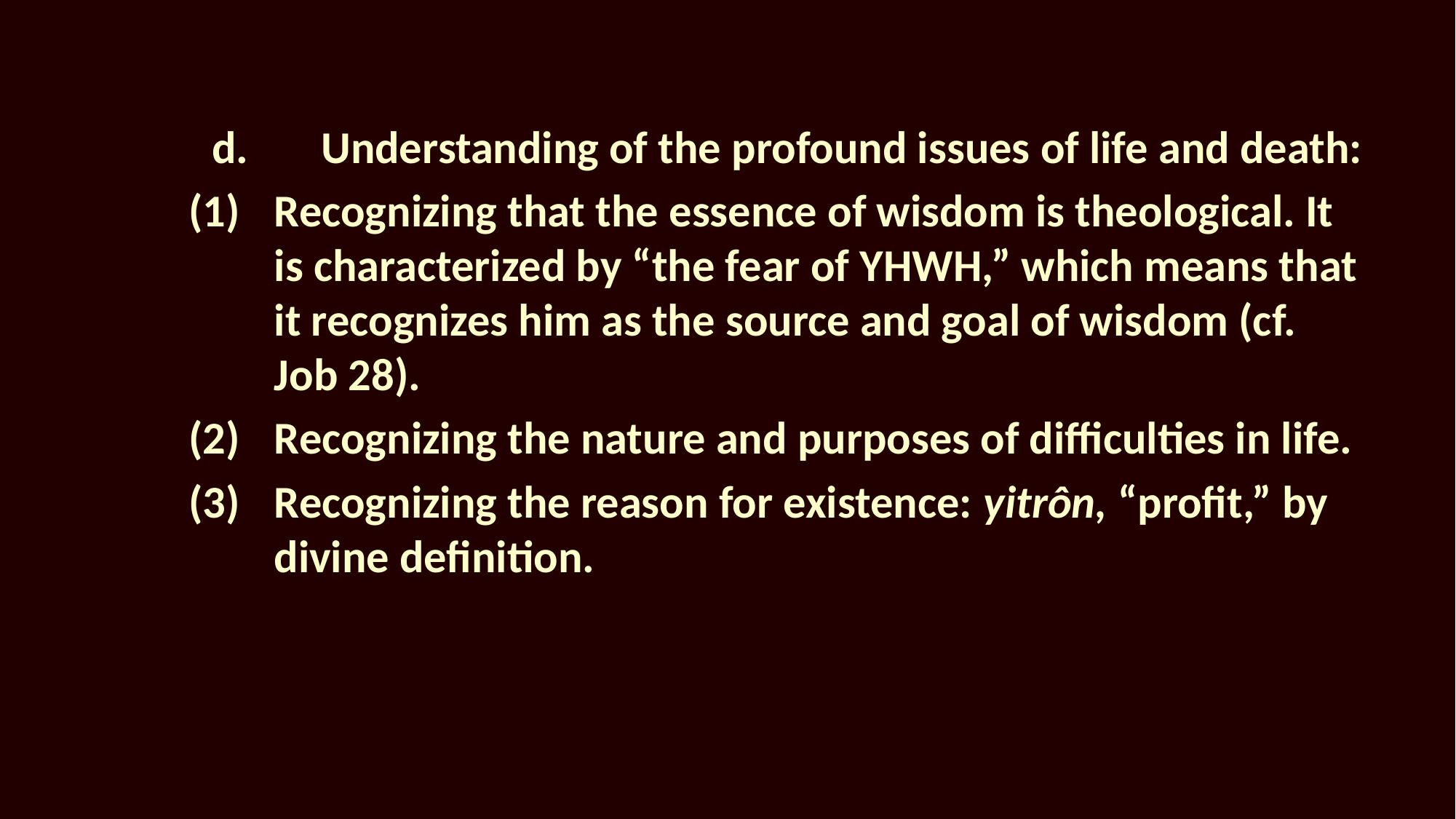

d.	Understanding of the profound issues of life and death:
(1)	Recognizing that the essence of wisdom is theological. It is characterized by “the fear of YHWH,” which means that it recognizes him as the source and goal of wisdom (cf. Job 28).
Recognizing the nature and purposes of difficulties in life.
Recognizing the reason for existence: yitrôn, “profit,” by divine definition.